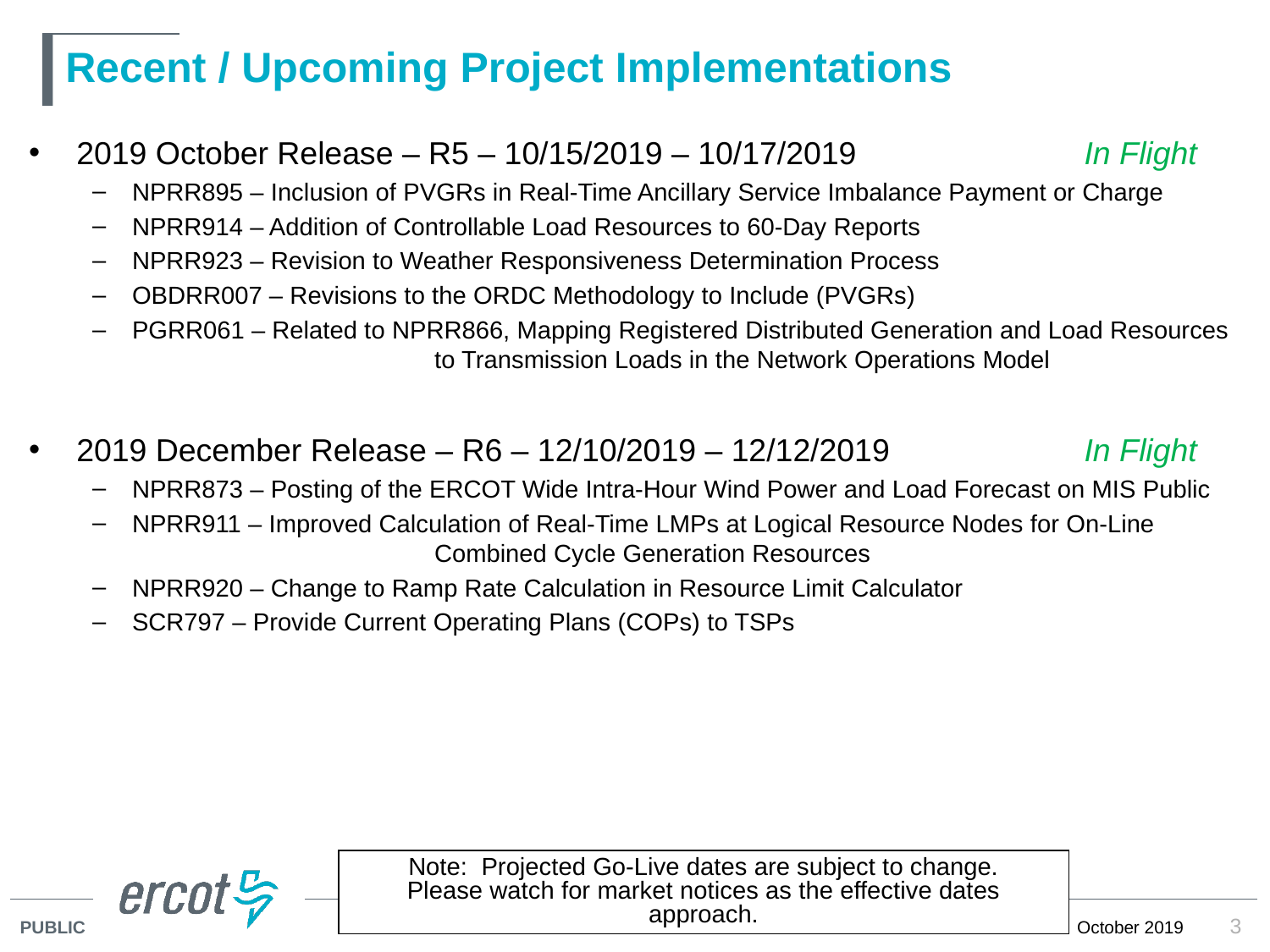

# Recent / Upcoming Project Implementations
2019 October Release – R5 – 10/15/2019 – 10/17/2019 	 In Flight
NPRR895 – Inclusion of PVGRs in Real-Time Ancillary Service Imbalance Payment or Charge
NPRR914 – Addition of Controllable Load Resources to 60-Day Reports
NPRR923 – Revision to Weather Responsiveness Determination Process
OBDRR007 – Revisions to the ORDC Methodology to Include (PVGRs)
PGRR061 – Related to NPRR866, Mapping Registered Distributed Generation and Load Resources 	to Transmission Loads in the Network Operations Model

2019 December Release – R6 – 12/10/2019 – 12/12/2019 	 In Flight
NPRR873 – Posting of the ERCOT Wide Intra-Hour Wind Power and Load Forecast on MIS Public
NPRR911 – Improved Calculation of Real-Time LMPs at Logical Resource Nodes for On-Line 	Combined Cycle Generation Resources
NPRR920 – Change to Ramp Rate Calculation in Resource Limit Calculator
SCR797 – Provide Current Operating Plans (COPs) to TSPs

Note:  Projected Go-Live dates are subject to change.
Please watch for market notices as the effective dates approach.
3